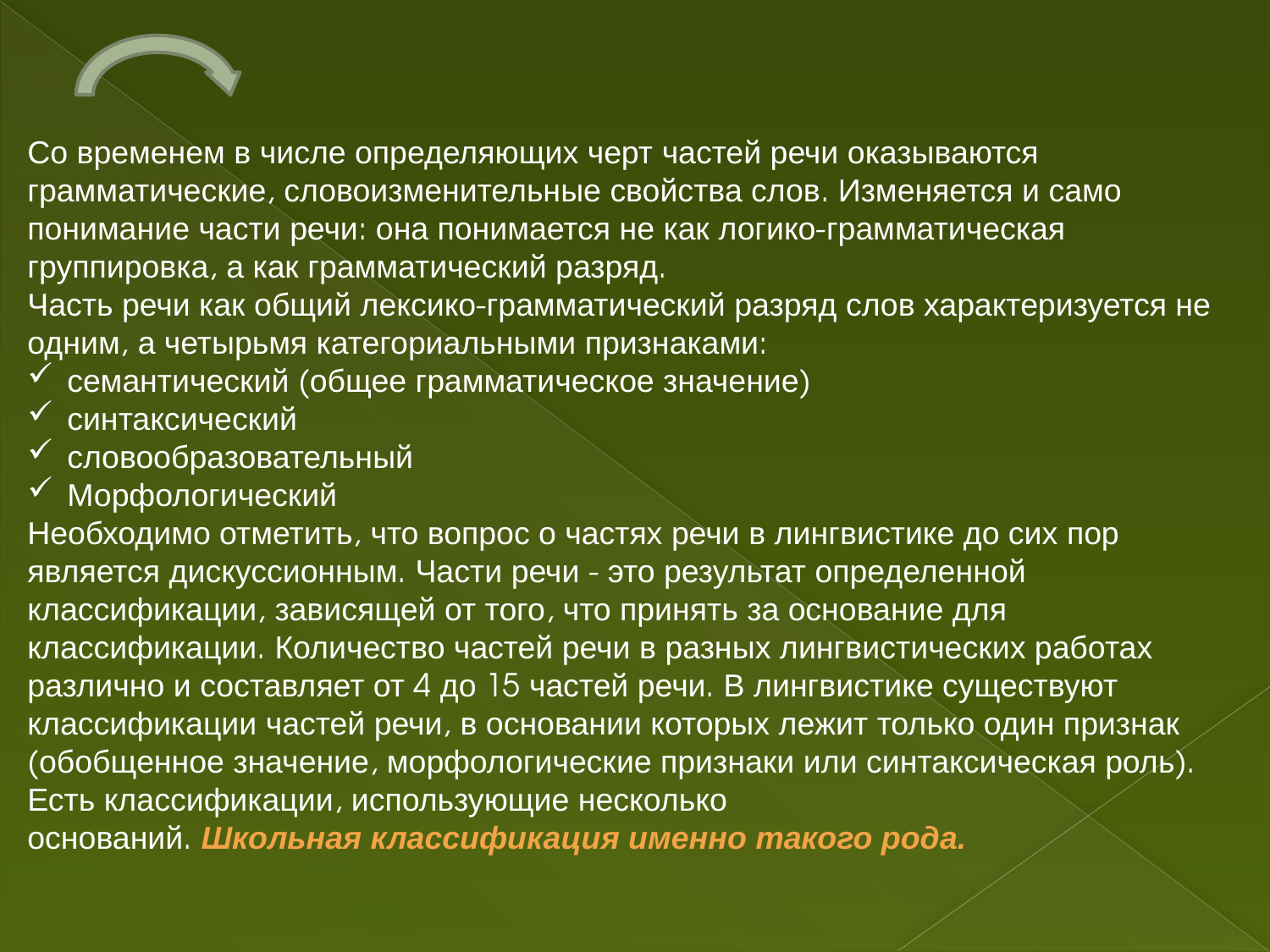

Со временем в числе определяющих черт частей речи оказываются грамматические, словоизменительные свойства слов. Изменяется и само понимание части речи: она понимается не как логико-грамматическая группировка, а как грамматический разряд.
Часть речи как общий лексико-грамматический разряд слов характеризуется не одним, а четырьмя категориальными признаками:
семантический (общее грамматическое значение)
синтаксический
словообразовательный
Морфологический
Необходимо отметить, что вопрос о частях речи в лингвистике до сих пор является дискуссионным. Части речи - это результат определенной классификации, зависящей от того, что принять за основание для классификации. Количество частей речи в разных лингвистических работах различно и составляет от 4 до 15 частей речи. В лингвистике существуют классификации частей речи, в основании которых лежит только один признак (обобщенное значение, морфологические признаки или синтаксическая роль). Есть классификации, использующие несколько
оснований. Школьная классификация именно такого рода.